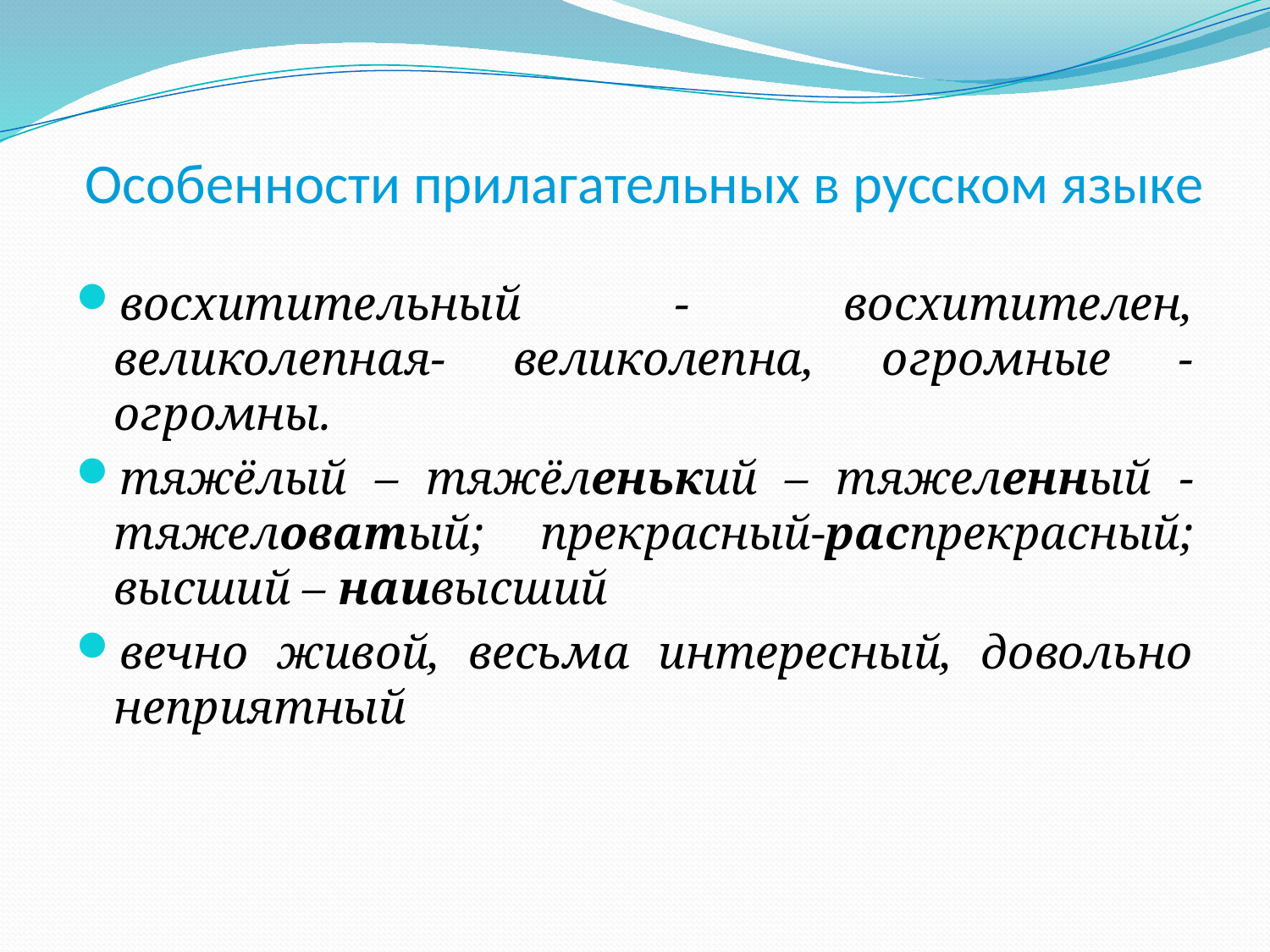

# Особенности прилагательных в русском языке
восхитительный - восхитителен, великолепная- великолепна, огромные - огромны.
тяжёлый – тяжёленький – тяжеленный - тяжеловатый; прекрасный-распрекрасный; высший – наивысший
вечно живой, весьма интересный, довольно неприятный